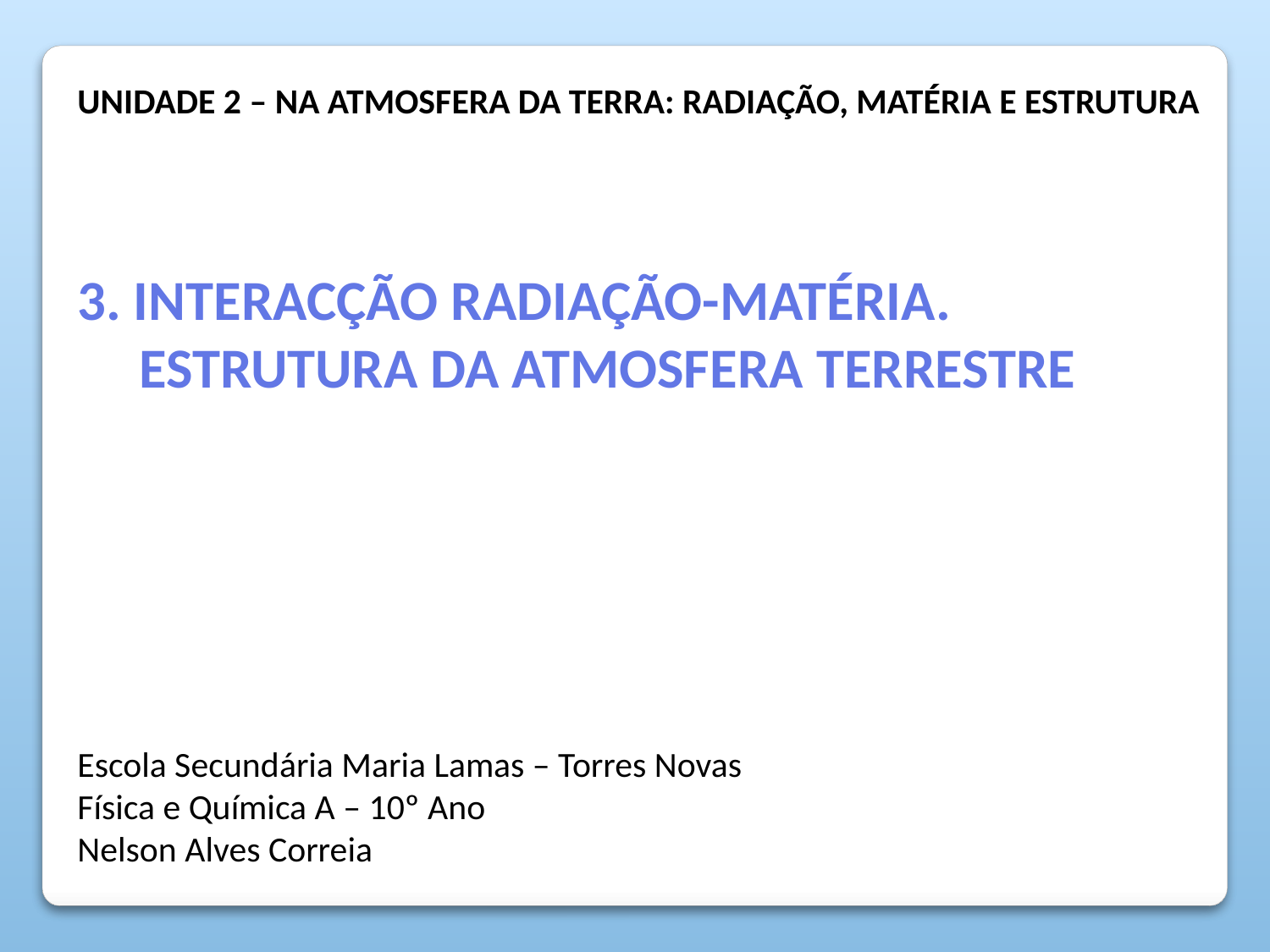

UNIDADE 2 – NA ATMOSFERA DA TERRA: RADIAÇÃO, MATÉRIA E ESTRUTURA
3. INTERACÇÃO RADIAÇÃO-MATÉRIA. ESTRUTURA DA ATMOSFERA TERRESTRE
Escola Secundária Maria Lamas – Torres Novas
Física e Química A – 10º Ano
Nelson Alves Correia